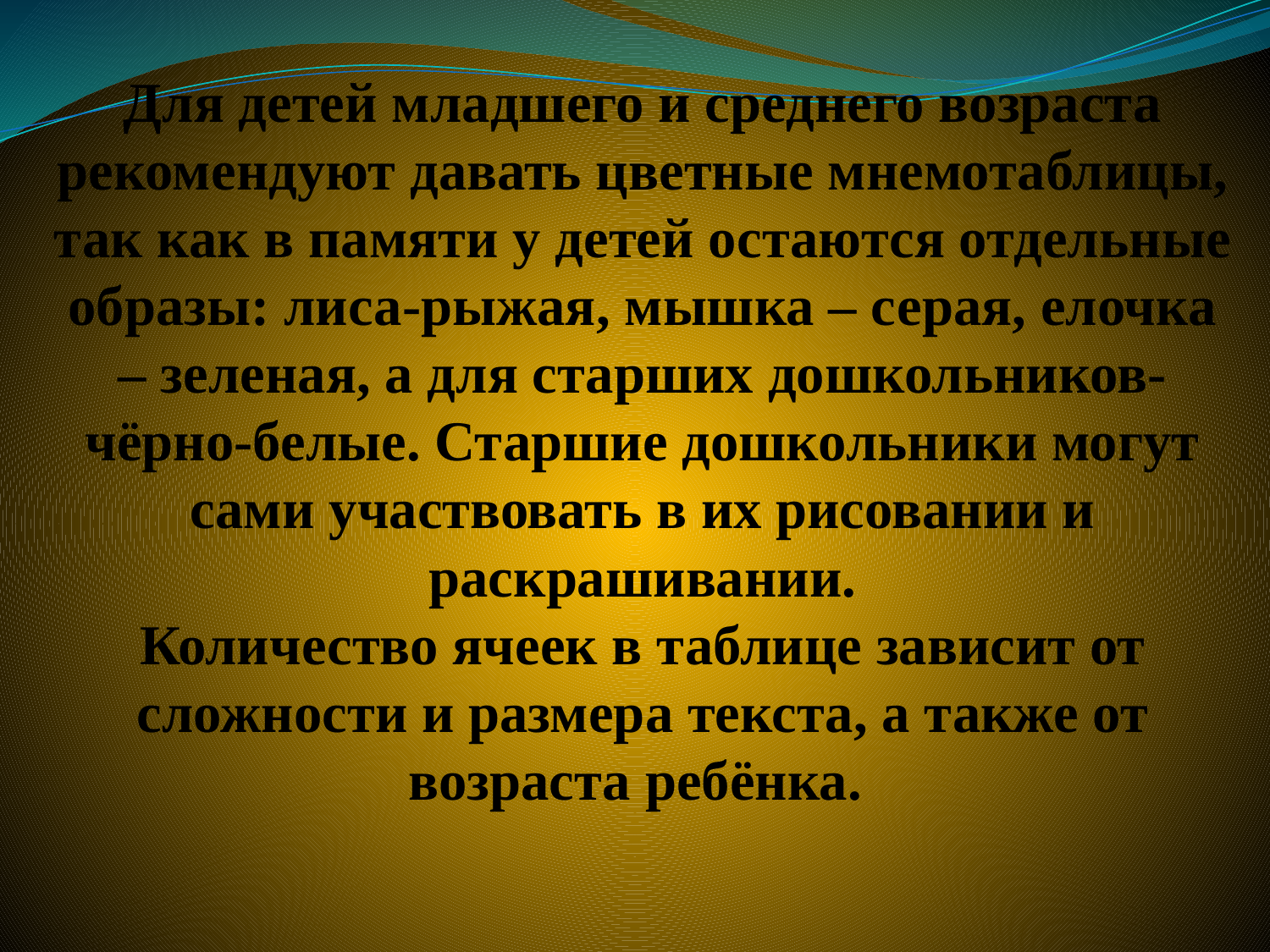

Для детей младшего и среднего возраста рекомендуют давать цветные мнемотаблицы, так как в памяти у детей остаются отдельные образы: лиса-рыжая, мышка – серая, елочка – зеленая, а для старших дошкольников- чёрно-белые. Старшие дошкольники могут сами участвовать в их рисовании и раскрашивании.
Количество ячеек в таблице зависит от сложности и размера текста, а также от возраста ребёнка.